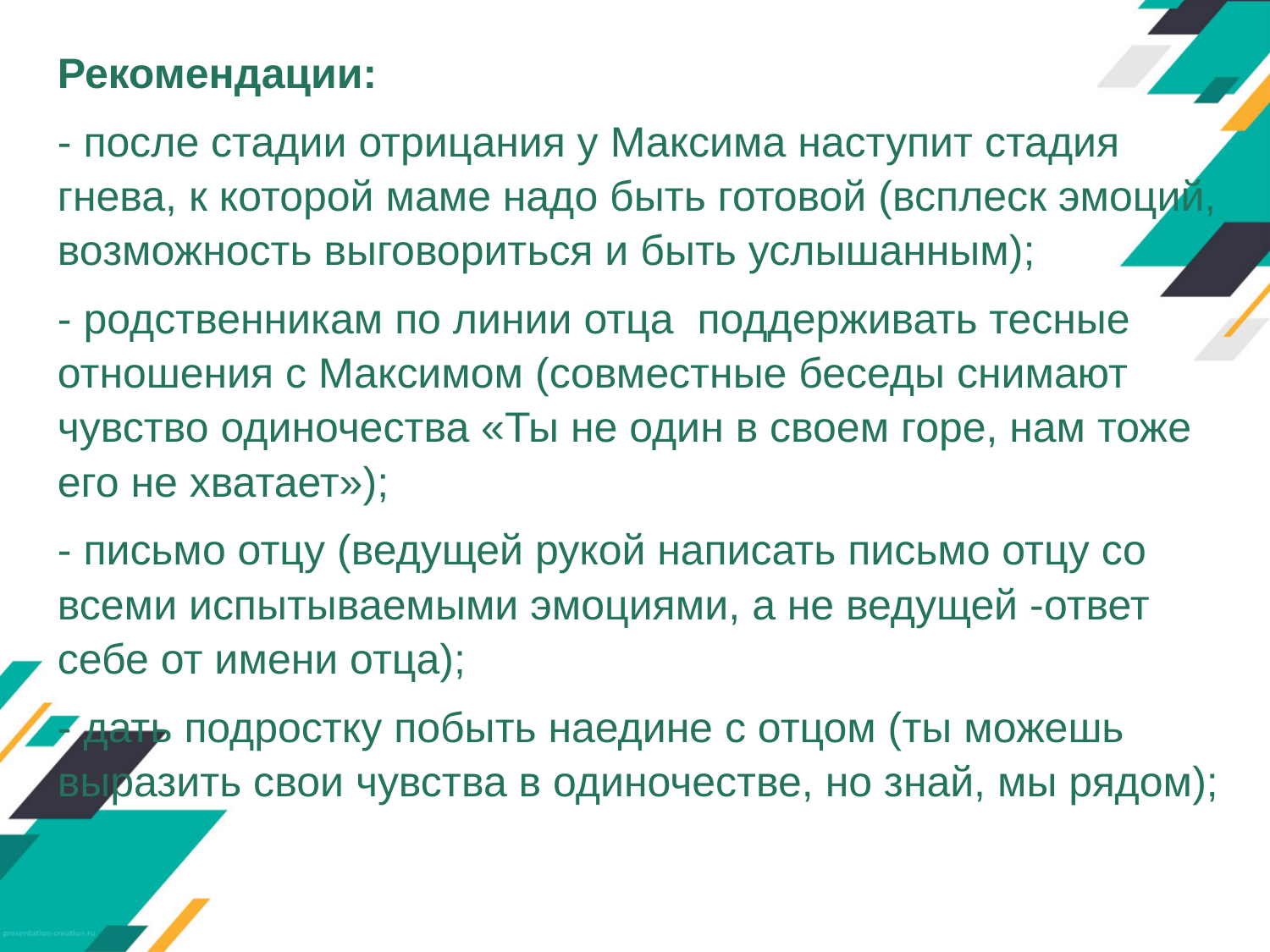

Рекомендации:
- после стадии отрицания у Максима наступит стадия гнева, к которой маме надо быть готовой (всплеск эмоций, возможность выговориться и быть услышанным);
- родственникам по линии отца  поддерживать тесные отношения с Максимом (совместные беседы снимают чувство одиночества «Ты не один в своем горе, нам тоже его не хватает»);
- письмо отцу (ведущей рукой написать письмо отцу со всеми испытываемыми эмоциями, а не ведущей -ответ себе от имени отца);
- дать подростку побыть наедине с отцом (ты можешь выразить свои чувства в одиночестве, но знай, мы рядом);